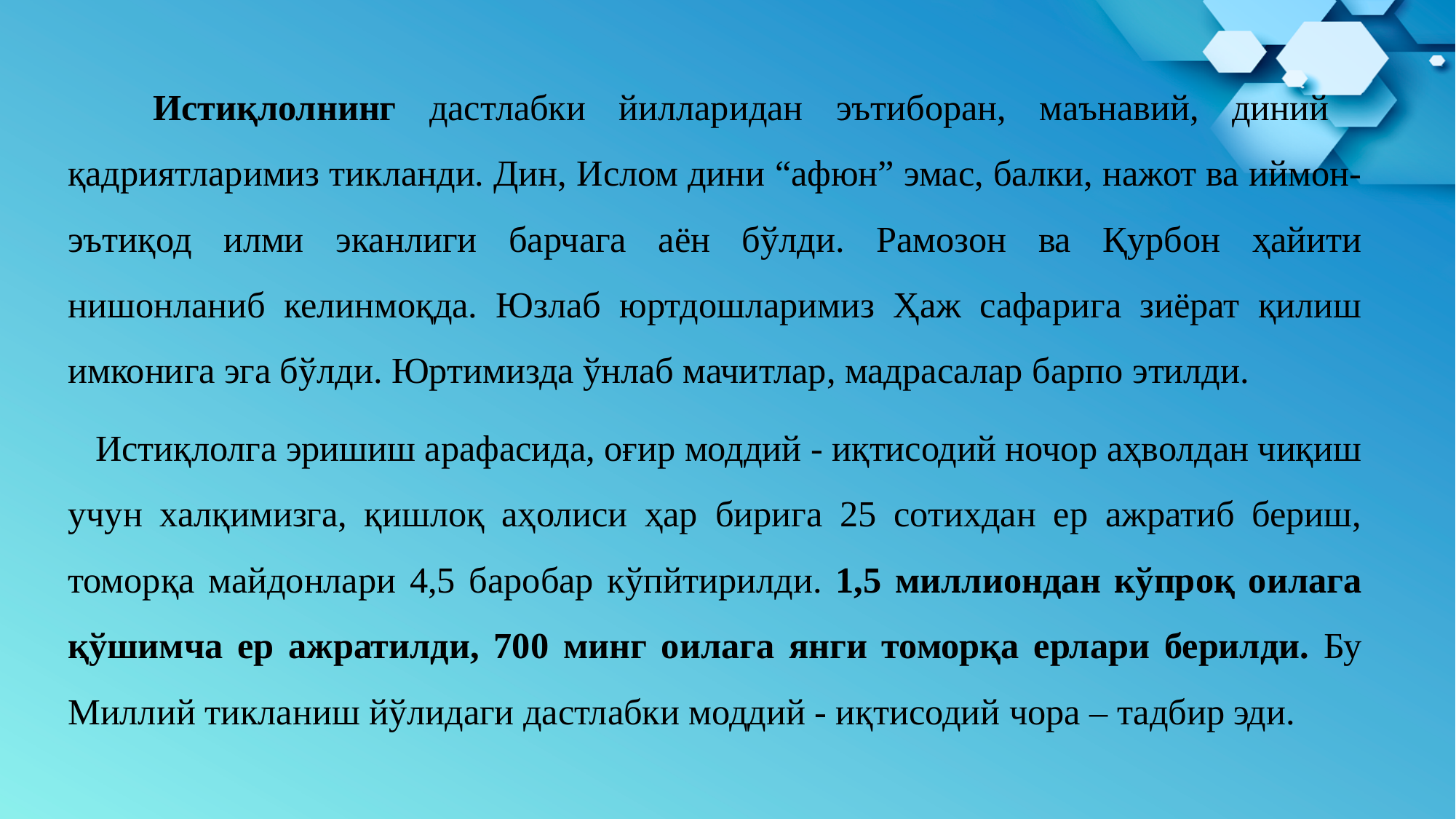

Истиқлолнинг дастлабки йилларидан эътиборан, маънавий, диний  қадриятларимиз тикланди. Дин, Ислом дини “афюн” эмас, балки, нажот ва иймон-эътиқод илми эканлиги барчага аён бўлди. Рамозон ва Қурбон ҳайити нишонланиб келинмоқда. Юзлаб юртдошларимиз Ҳаж сафарига зиёрат қилиш имконига эга бўлди. Юртимизда ўнлаб мачитлар, мадрасалар барпо этилди.
   Истиқлолга эришиш арафасида, оғир моддий - иқтисодий ночор аҳволдан чиқиш учун халқимизга, қишлоқ аҳолиси ҳар бирига 25 сотихдан ер ажратиб бериш, томорқа майдонлари 4,5 баробар кўпйтирилди. 1,5 миллиондан кўпроқ оилага қўшимча ер ажратилди, 700 минг оилага янги томорқа ерлари берилди. Бу Миллий тикланиш йўлидаги дастлабки моддий - иқтисодий чора – тадбир эди.